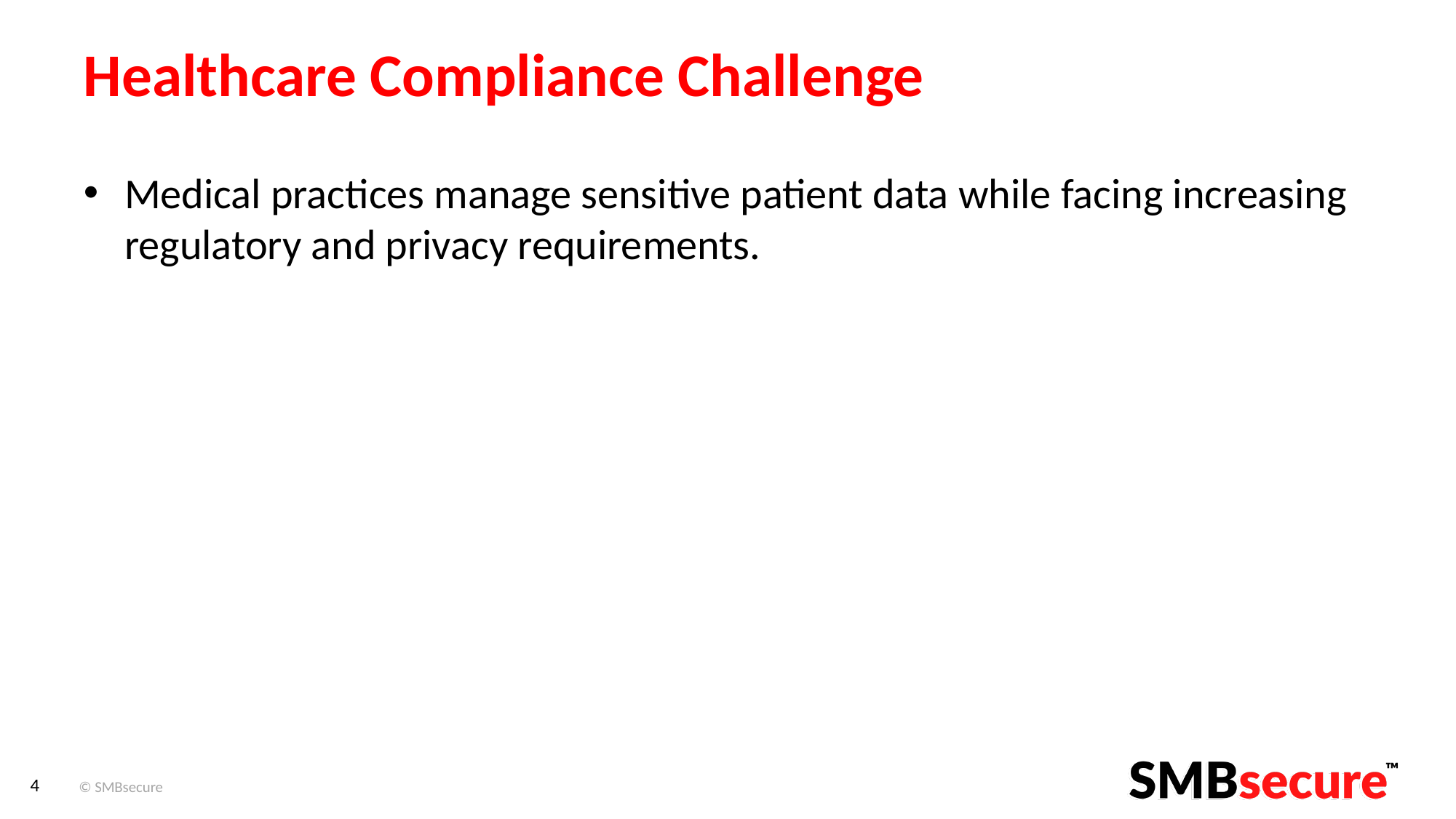

# Healthcare Compliance Challenge
Medical practices manage sensitive patient data while facing increasing regulatory and privacy requirements.